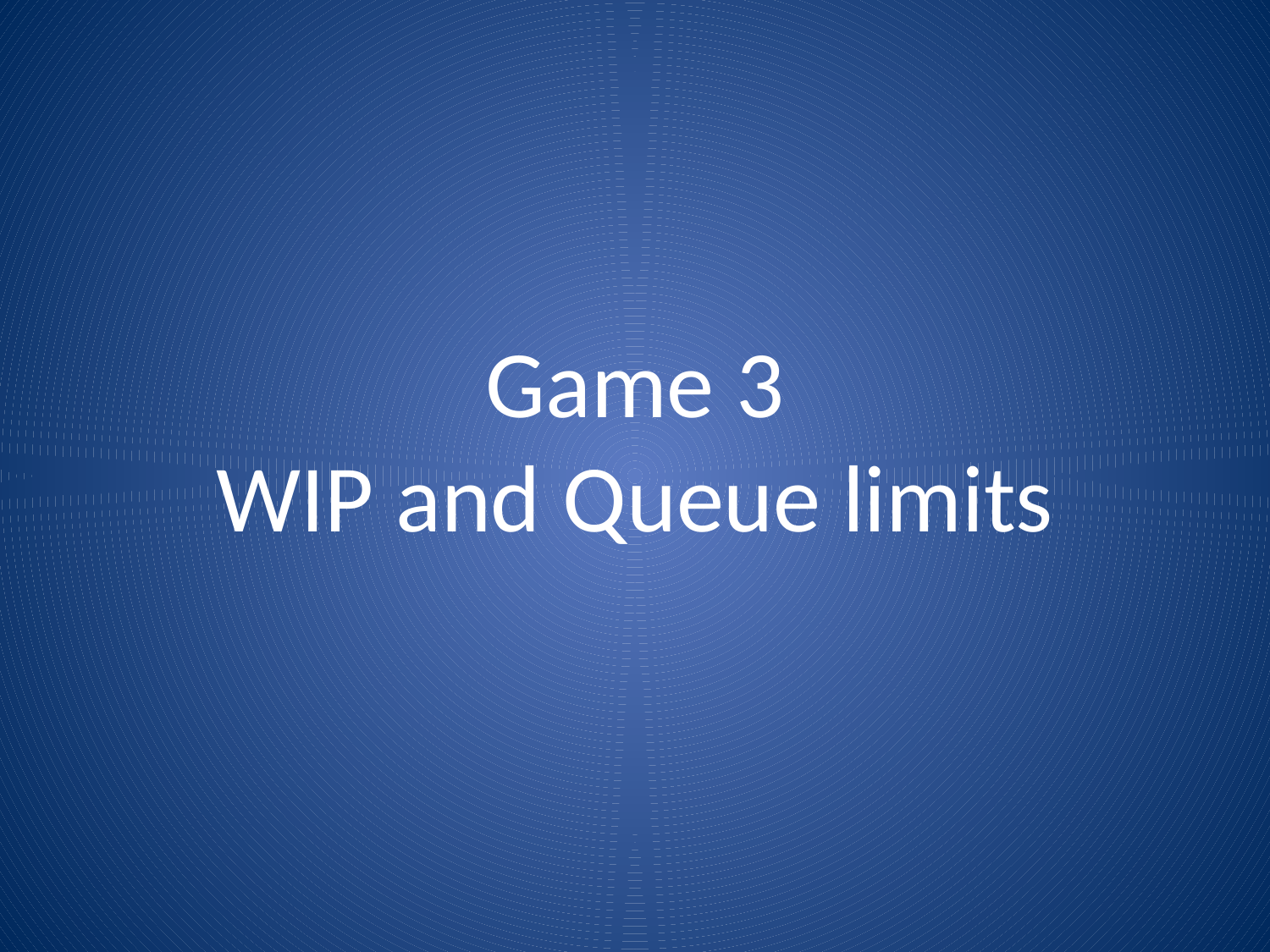

# Game 3 WIP and Queue limits